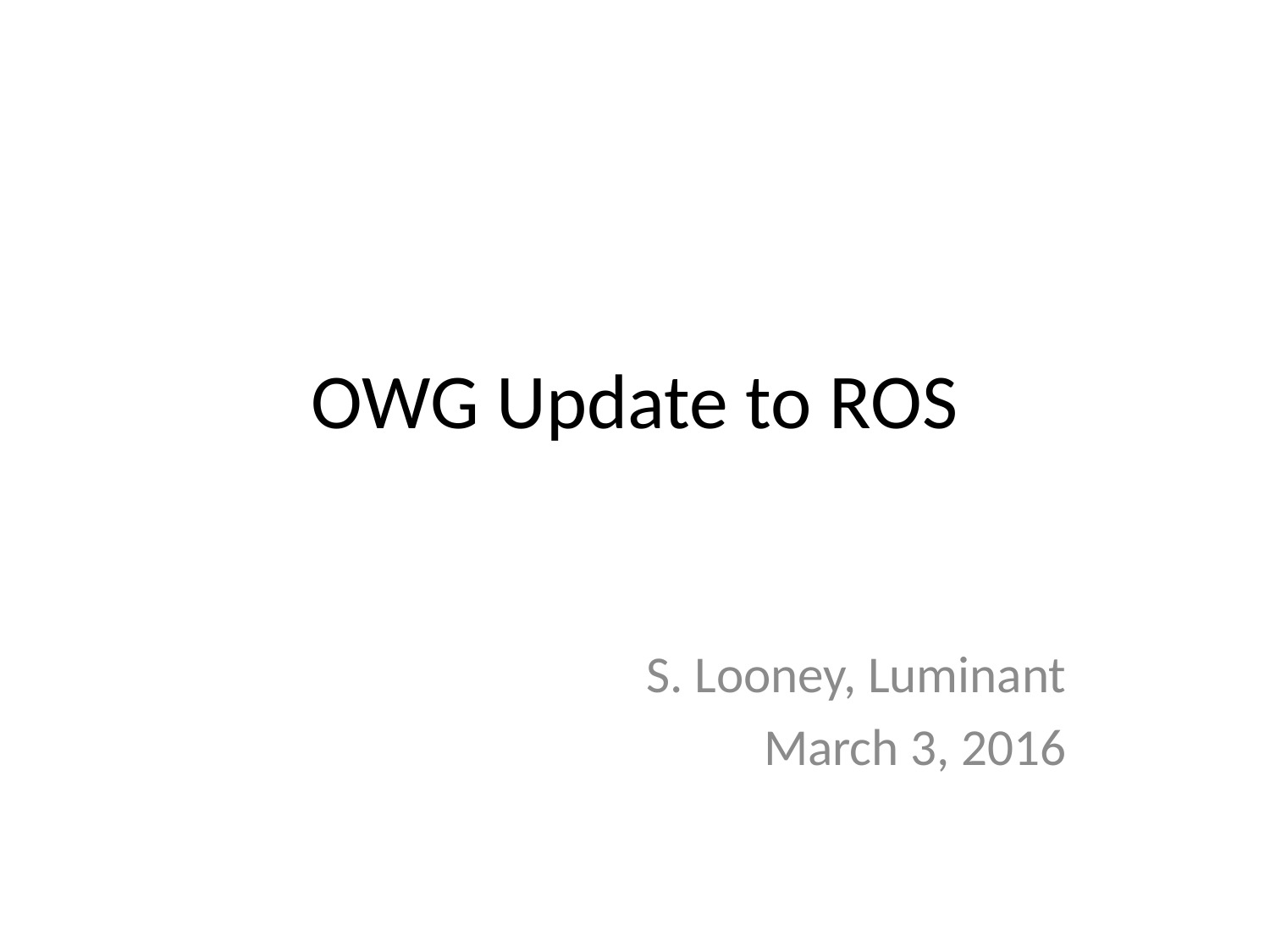

# OWG Update to ROS
S. Looney, Luminant
March 3, 2016